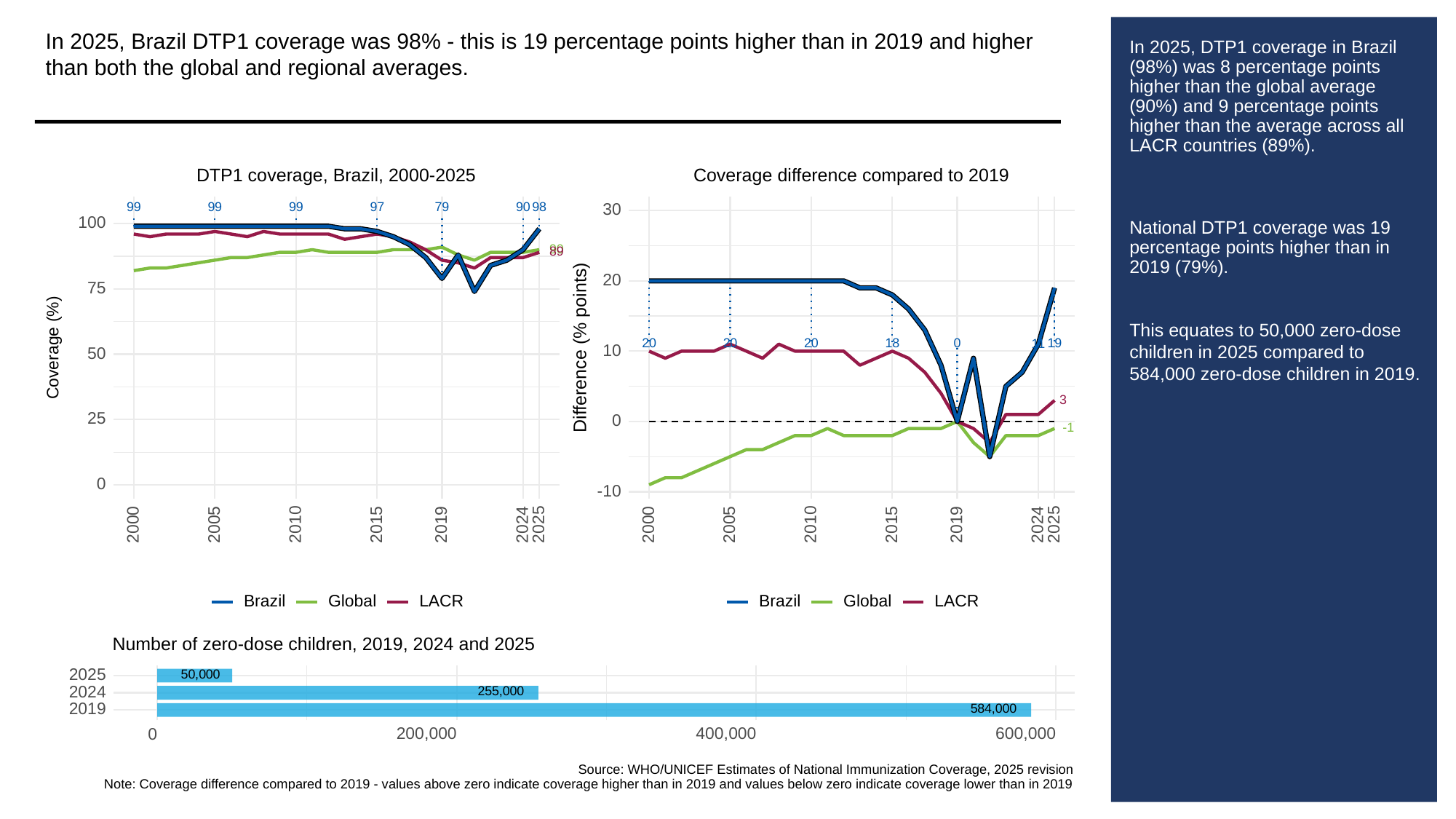

In 2025, Brazil DTP1 coverage was 98% - this is 19 percentage points higher than in 2019 and higher than both the global and regional averages.
# In 2025, DTP1 coverage in Brazil (98%) was 8 percentage points higher than the global average (90%) and 9 percentage points higher than the average across all LACR countries (89%).

National DTP1 coverage was 19 percentage points higher than in 2019 (79%).

This equates to 50,000 zero-dose children in 2025 compared to 584,000 zero-dose children in 2019.

Coverage difference compared to 2019
DTP1 coverage, Brazil, 2000-2025

99
99
99
97
79
90
98
30

100

90

89

20

75

Difference (% points)
20
20
20
18
0
19
11
Coverage (%)

10

50

3
25
0

-1

0

-10

2000
2005
2010
2015
2019
2024
2025
2000
2005
2010
2015
2019
2024
2025
Global
LACR
Global
LACR
Brazil
Brazil

Number of zero-dose children, 2019, 2024 and 2025

50,000
2025

255,000
2024

584,000
2019

200,000
400,000
600,000
0
Source: WHO/UNICEF Estimates of National Immunization Coverage, 2025 revision
Note: Coverage difference compared to 2019 - values above zero indicate coverage higher than in 2019 and values below zero indicate coverage lower than in 2019